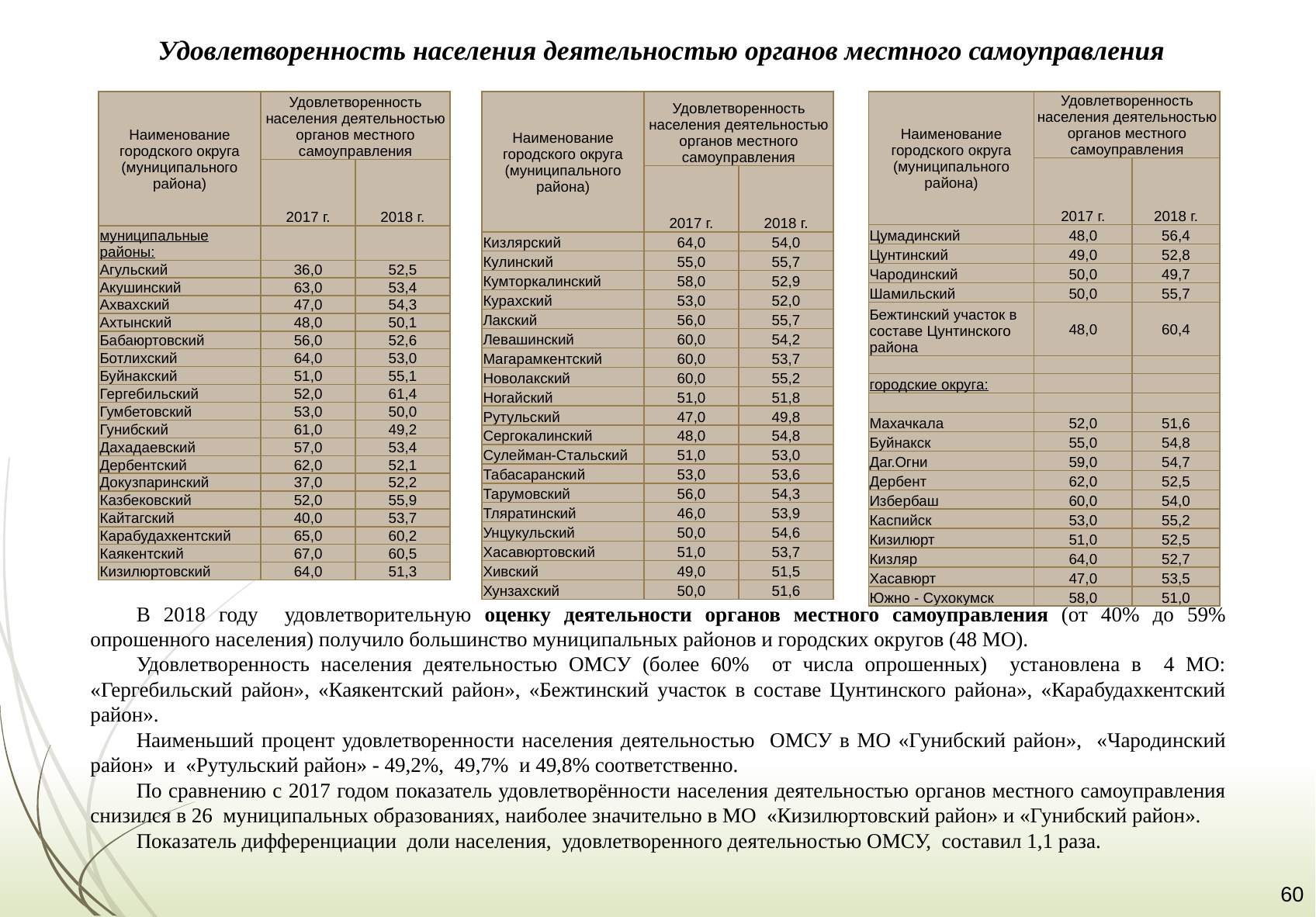

Удовлетворенность населения деятельностью органов местного самоуправления
| Наименование городского округа (муниципального района) | Удовлетворенность населения деятельностью органов местного самоуправления |  |
| --- | --- | --- |
|  | 2017 г. | 2018 г. |
| муниципальные районы: |  |  |
| Агульский | 36,0 | 52,5 |
| Акушинский | 63,0 | 53,4 |
| Ахвахский | 47,0 | 54,3 |
| Ахтынский | 48,0 | 50,1 |
| Бабаюртовский | 56,0 | 52,6 |
| Ботлихский | 64,0 | 53,0 |
| Буйнакский | 51,0 | 55,1 |
| Гергебильский | 52,0 | 61,4 |
| Гумбетовский | 53,0 | 50,0 |
| Гунибский | 61,0 | 49,2 |
| Дахадаевский | 57,0 | 53,4 |
| Дербентский | 62,0 | 52,1 |
| Докузпаринский | 37,0 | 52,2 |
| Казбековский | 52,0 | 55,9 |
| Кайтагский | 40,0 | 53,7 |
| Карабудахкентский | 65,0 | 60,2 |
| Каякентский | 67,0 | 60,5 |
| Кизилюртовский | 64,0 | 51,3 |
| Наименование городского округа (муниципального района) | Удовлетворенность населения деятельностью органов местного самоуправления |  |
| --- | --- | --- |
|  | 2017 г. | 2018 г. |
| Кизлярский | 64,0 | 54,0 |
| Кулинский | 55,0 | 55,7 |
| Кумторкалинский | 58,0 | 52,9 |
| Курахский | 53,0 | 52,0 |
| Лакский | 56,0 | 55,7 |
| Левашинский | 60,0 | 54,2 |
| Магарамкентский | 60,0 | 53,7 |
| Новолакский | 60,0 | 55,2 |
| Ногайский | 51,0 | 51,8 |
| Рутульский | 47,0 | 49,8 |
| Сергокалинский | 48,0 | 54,8 |
| Сулейман-Стальский | 51,0 | 53,0 |
| Табасаранский | 53,0 | 53,6 |
| Тарумовский | 56,0 | 54,3 |
| Тляратинский | 46,0 | 53,9 |
| Унцукульский | 50,0 | 54,6 |
| Хасавюртовский | 51,0 | 53,7 |
| Хивский | 49,0 | 51,5 |
| Хунзахский | 50,0 | 51,6 |
| Наименование городского округа (муниципального района) | Удовлетворенность населения деятельностью органов местного самоуправления |  |
| --- | --- | --- |
|  | 2017 г. | 2018 г. |
| Цумадинский | 48,0 | 56,4 |
| Цунтинский | 49,0 | 52,8 |
| Чародинский | 50,0 | 49,7 |
| Шамильский | 50,0 | 55,7 |
| Бежтинский участок в составе Цунтинского района | 48,0 | 60,4 |
|  |  |  |
| городские округа: |  |  |
|  |  |  |
| Махачкала | 52,0 | 51,6 |
| Буйнакск | 55,0 | 54,8 |
| Даг.Огни | 59,0 | 54,7 |
| Дербент | 62,0 | 52,5 |
| Избербаш | 60,0 | 54,0 |
| Каспийск | 53,0 | 55,2 |
| Кизилюрт | 51,0 | 52,5 |
| Кизляр | 64,0 | 52,7 |
| Хасавюрт | 47,0 | 53,5 |
| Южно - Сухокумск | 58,0 | 51,0 |
В 2018 году  удовлетворительную оценку деятельности органов местного самоуправления (от 40% до 59% опрошенного населения) получило большинство муниципальных районов и городских округов (48 МО).
Удовлетворенность населения деятельностью ОМСУ (более 60%  от числа опрошенных)  установлена в  4 МО: «Гергебильский район», «Каякентский район», «Бежтинский участок в составе Цунтинского района», «Карабудахкентский район».
Наименьший процент удовлетворенности населения деятельностью  ОМСУ в МО «Гунибский район»,  «Чародинский район»  и  «Рутульский район» - 49,2%,  49,7%  и 49,8% соответственно.
По сравнению с 2017 годом показатель удовлетворённости населения деятельностью органов местного самоуправления снизился в 26  муниципальных образованиях, наиболее значительно в МО  «Кизилюртовский район» и «Гунибский район».
Показатель дифференциации  доли населения,  удовлетворенного деятельностью ОМСУ,  составил 1,1 раза.
60